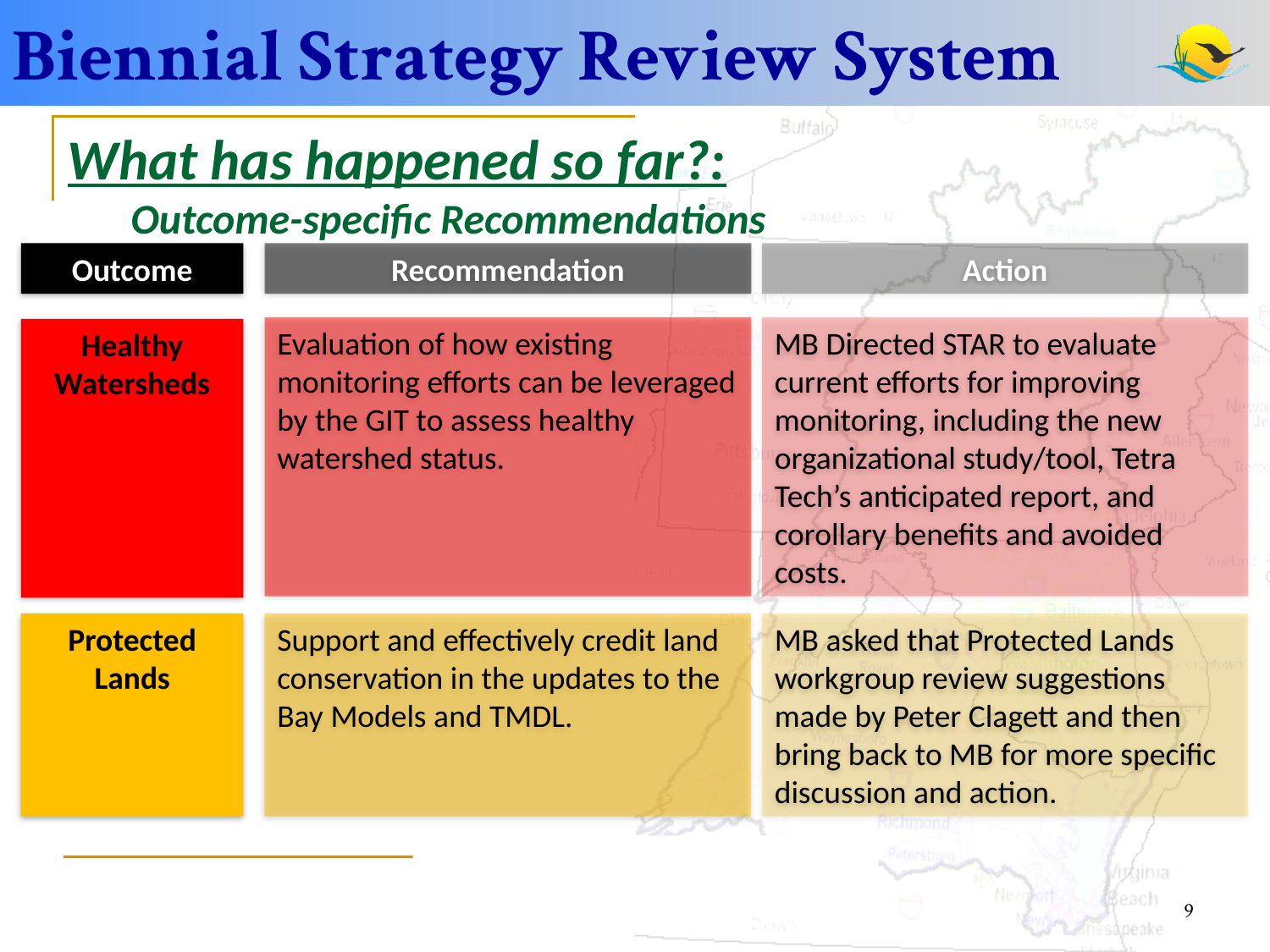

Biennial Strategy Review System
What has happened so far?:
Outcome-specific Recommendations
Outcome
Recommendation
Action
Healthy
Watersheds

Evaluation of how existing monitoring efforts can be leveraged by the GIT to assess healthy watershed status.

MB Directed STAR to evaluate current efforts for improving monitoring, including the new organizational study/tool, Tetra Tech’s anticipated report, and corollary benefits and avoided costs.
Protected Lands

Support and effectively credit land conservation in the updates to the Bay Models and TMDL.

MB asked that Protected Lands workgroup review suggestions made by Peter Clagett and then bring back to MB for more specific discussion and action.

9